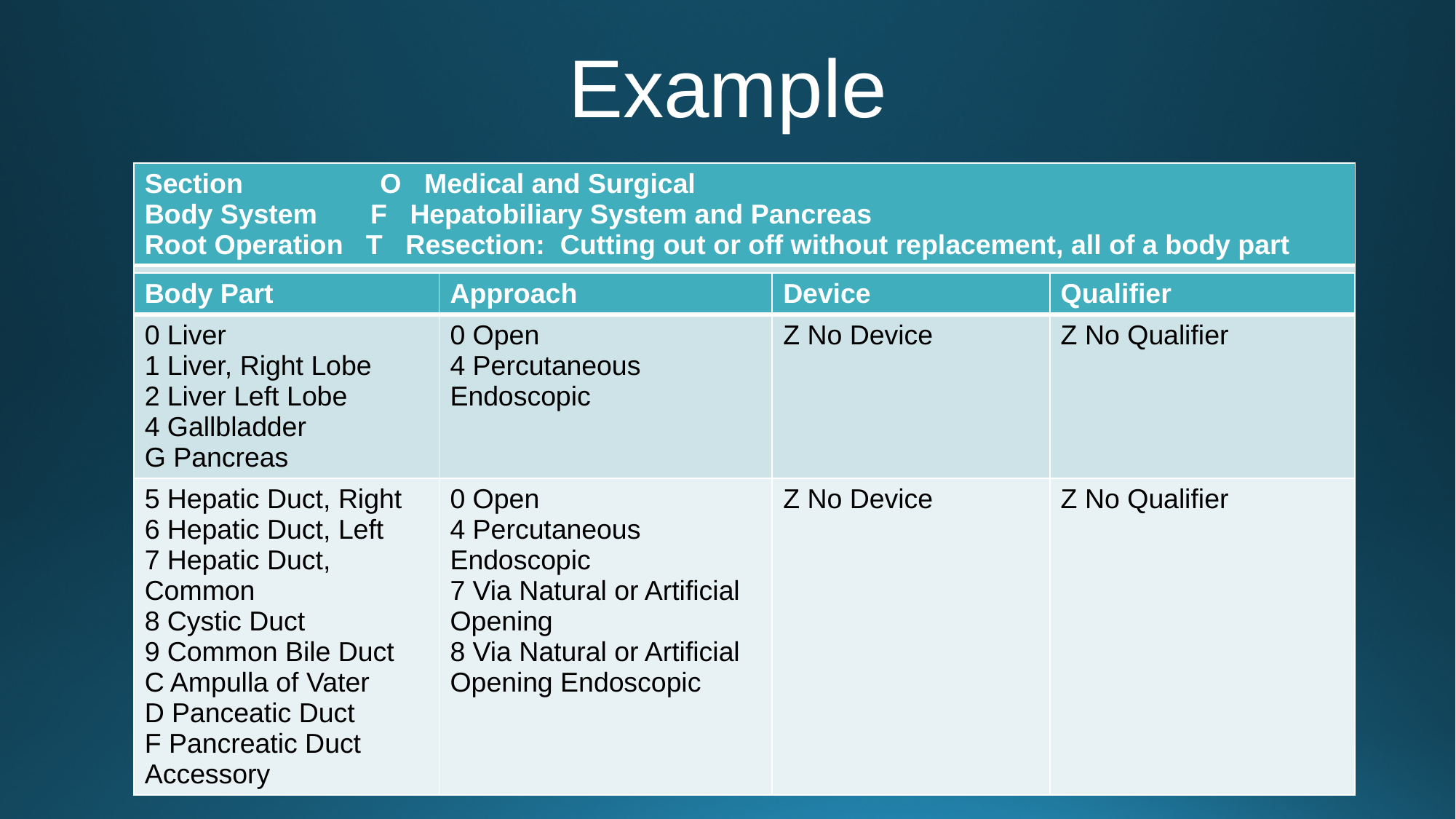

# Example
| Section O Medical and Surgical Body System F Hepatobiliary System and Pancreas Root Operation T Resection: Cutting out or off without replacement, all of a body part |
| --- |
|  |
| Body Part | Approach | Device | Qualifier |
| --- | --- | --- | --- |
| 0 Liver 1 Liver, Right Lobe 2 Liver Left Lobe 4 Gallbladder G Pancreas | 0 Open 4 Percutaneous Endoscopic | Z No Device | Z No Qualifier |
| 5 Hepatic Duct, Right 6 Hepatic Duct, Left 7 Hepatic Duct, Common 8 Cystic Duct 9 Common Bile Duct C Ampulla of Vater D Panceatic Duct F Pancreatic Duct Accessory | 0 Open 4 Percutaneous Endoscopic 7 Via Natural or Artificial Opening 8 Via Natural or Artificial Opening Endoscopic | Z No Device | Z No Qualifier |